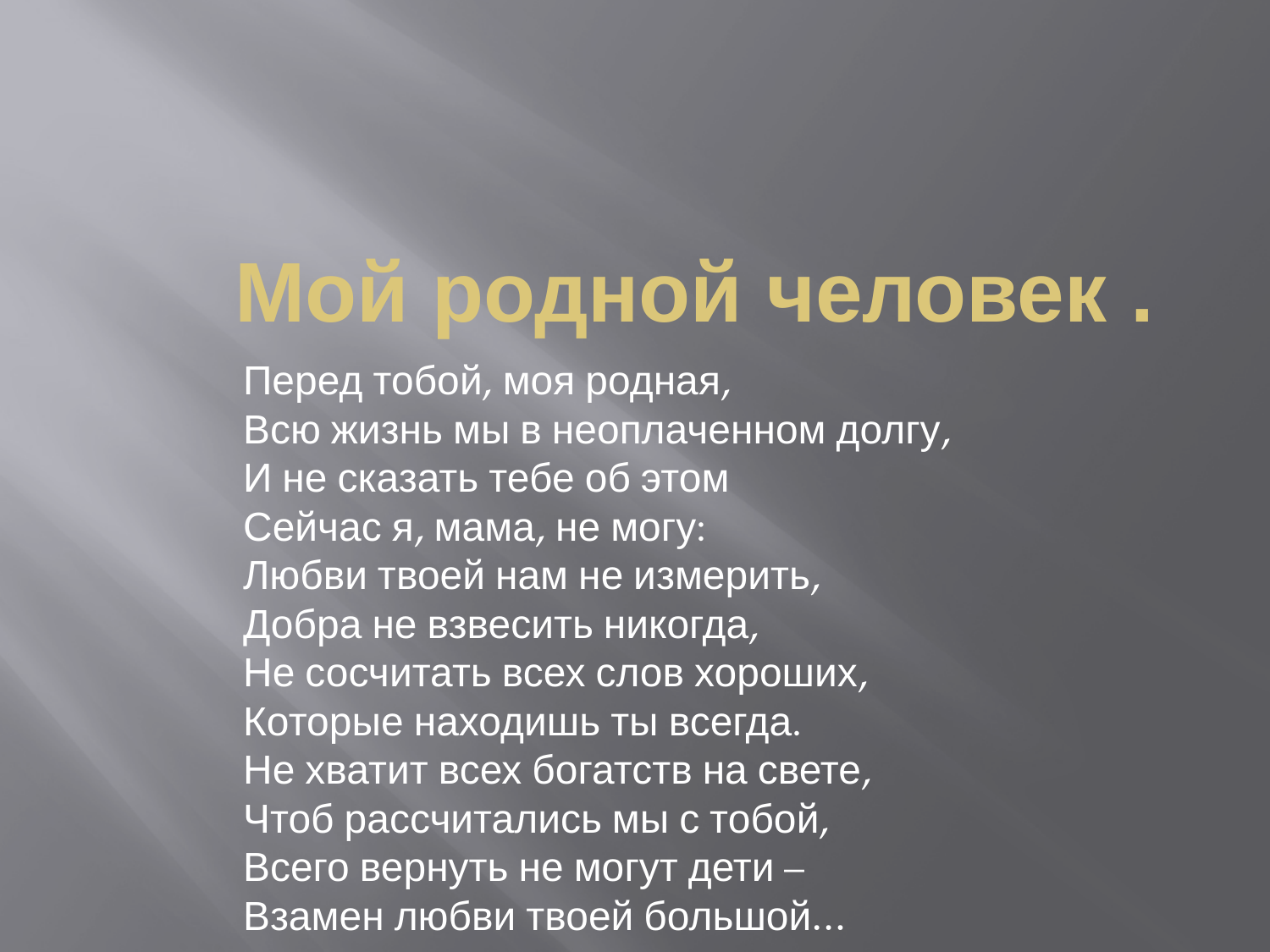

# Мой родной человек .
Перед тобой, моя родная,
Всю жизнь мы в неоплаченном долгу,
И не сказать тебе об этом
Сейчас я, мама, не могу:
Любви твоей нам не измерить, 
Добра не взвесить никогда,
Не сосчитать всех слов хороших,
Которые находишь ты всегда.
Не хватит всех богатств на свете,
Чтоб рассчитались мы с тобой,
Всего вернуть не могут дети – 
Взамен любви твоей большой…